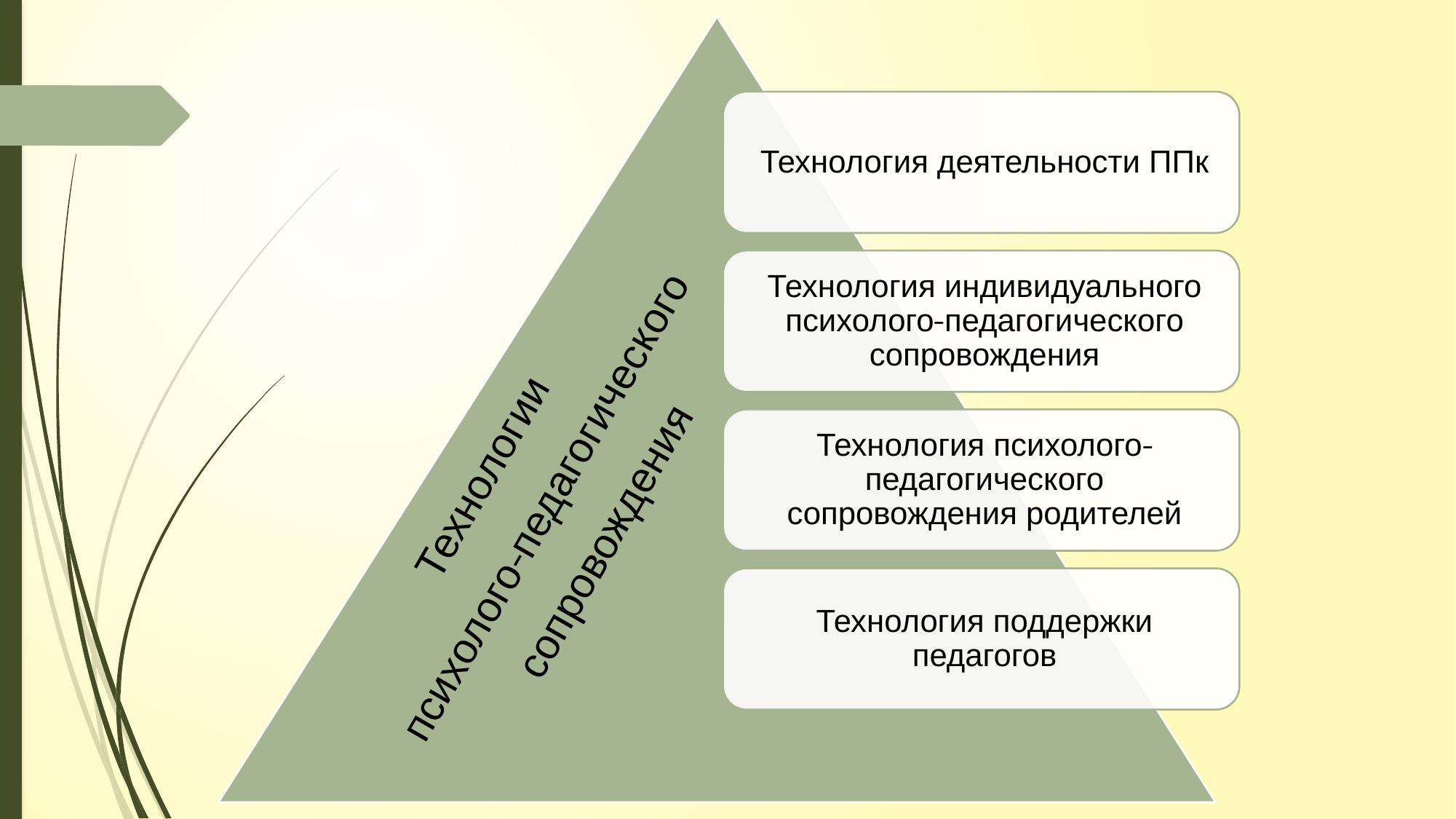

Технология деятельности ППк
Технология индивидуального психолого-педагогического сопровождения
Технология психолого-педагогического сопровождения родителей
Технология поддержки педагогов
Технологии
 психолого-педагогического
 сопровождения